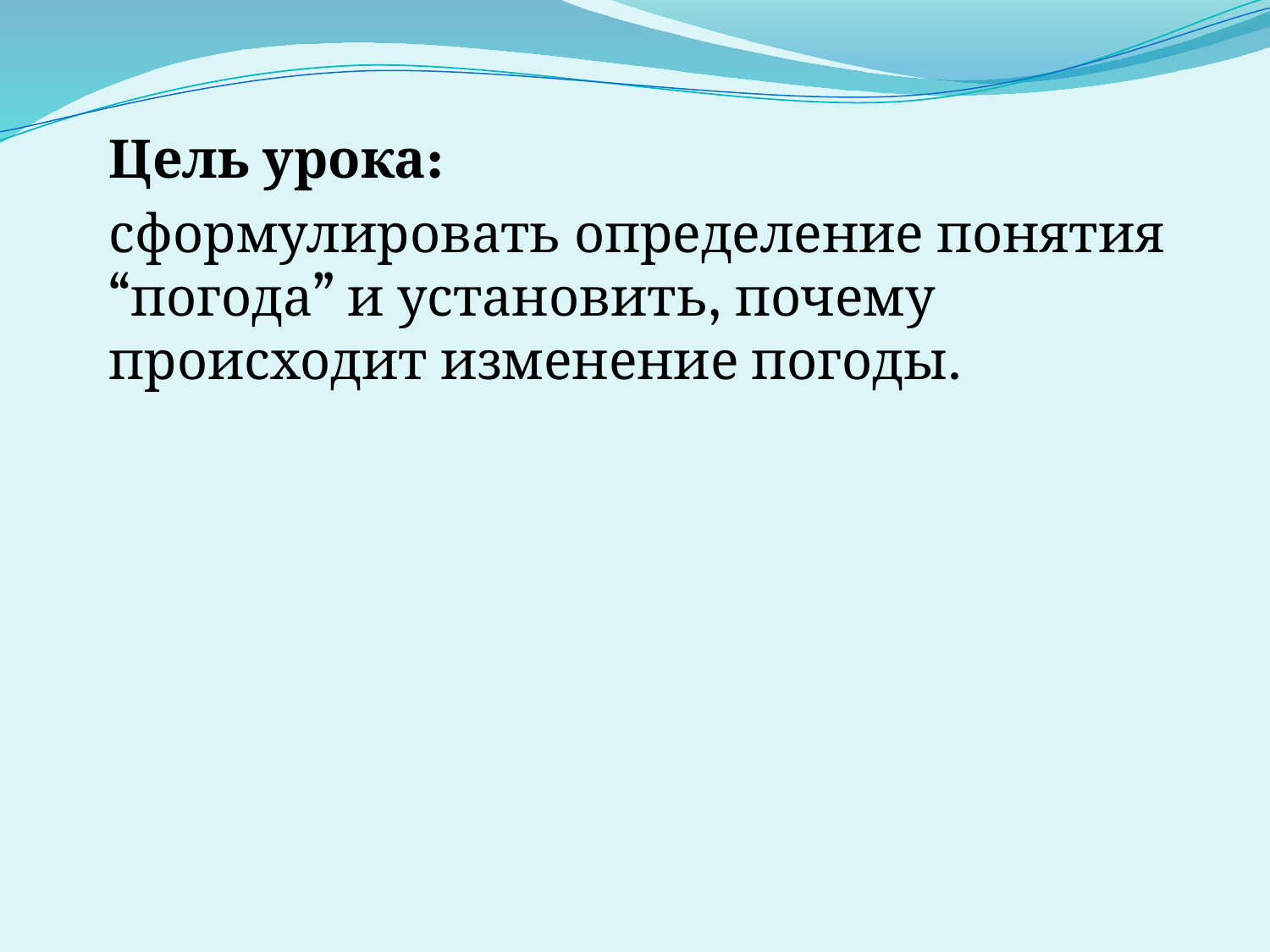

#
Цель урока:
сформулировать определение понятия “погода” и установить, почему происходит изменение погоды.